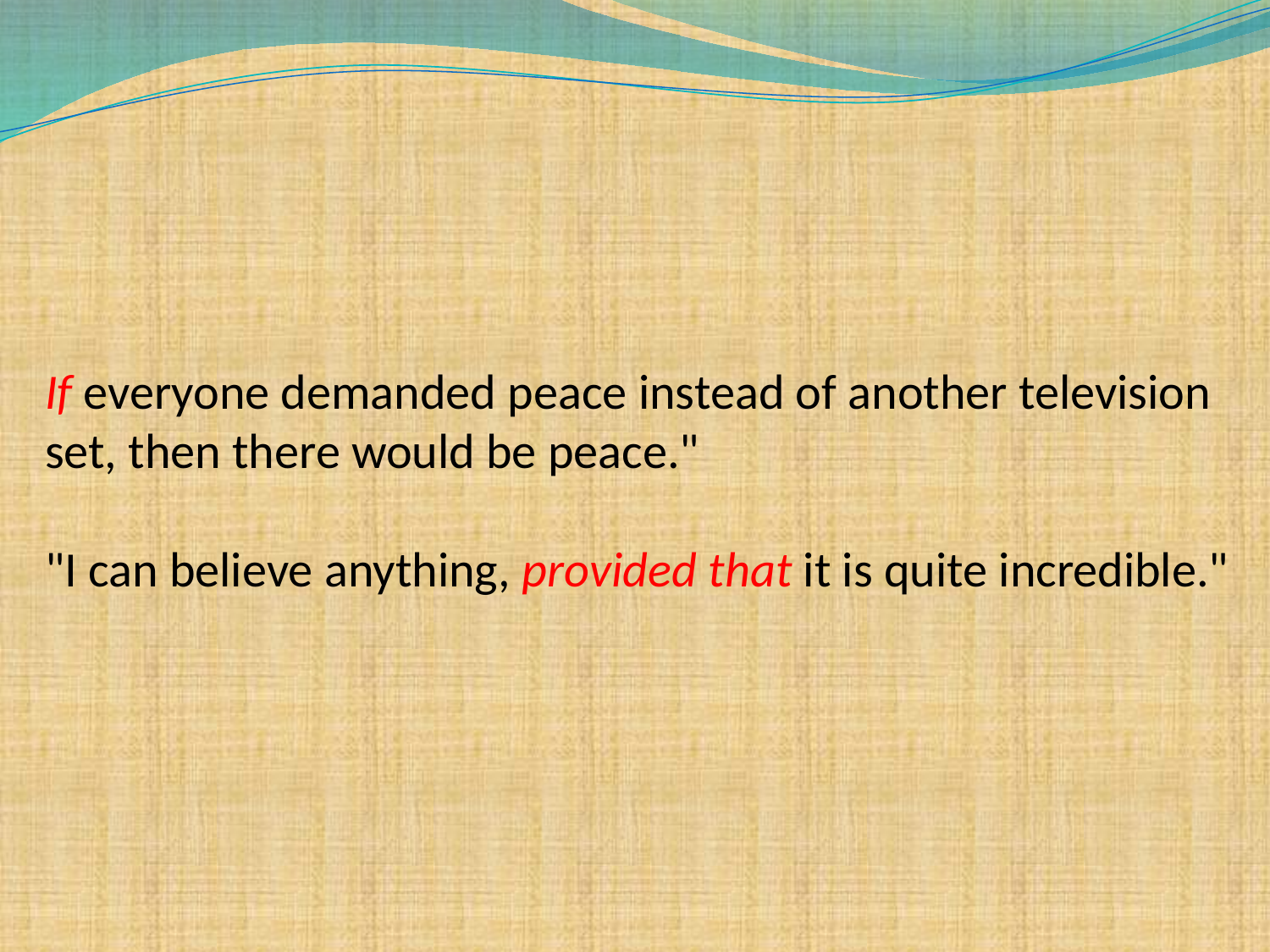

# If everyone demanded peace instead of another television set, then there would be peace." "I can believe anything, provided that it is quite incredible."